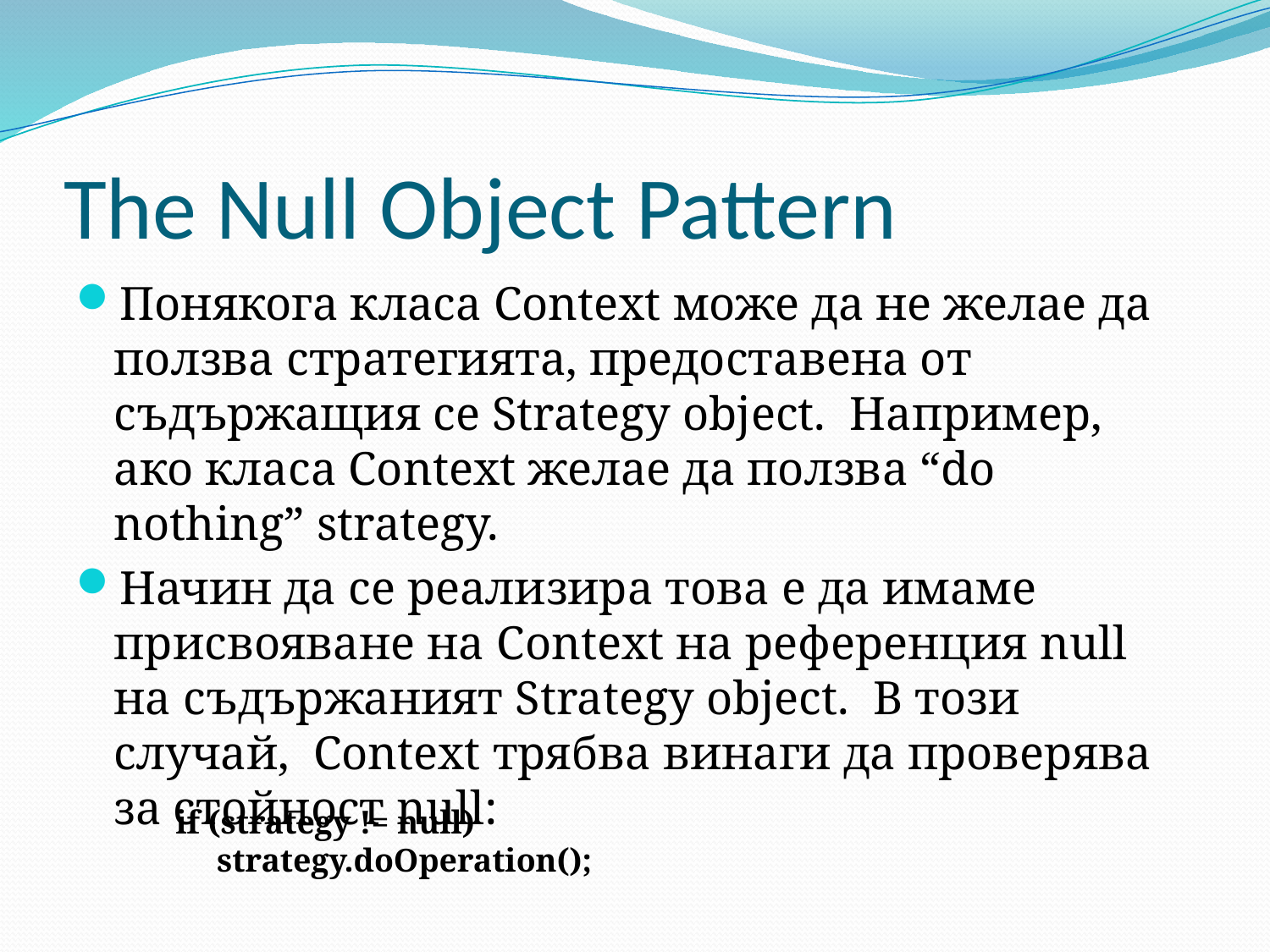

# The Null Object Pattern
Понякога класа Context може да не желае да ползва стратегията, предоставена от съдържащия се Strategy object.  Например, ако класа Context желае да ползва “do nothing” strategy.
Начин да се реализира това е да имаме присвояване на Context на референция null на съдържаният Strategy object.  В този случай,  Context трябва винаги да проверява за стойност null:
 if (strategy != null)
      strategy.doOperation();